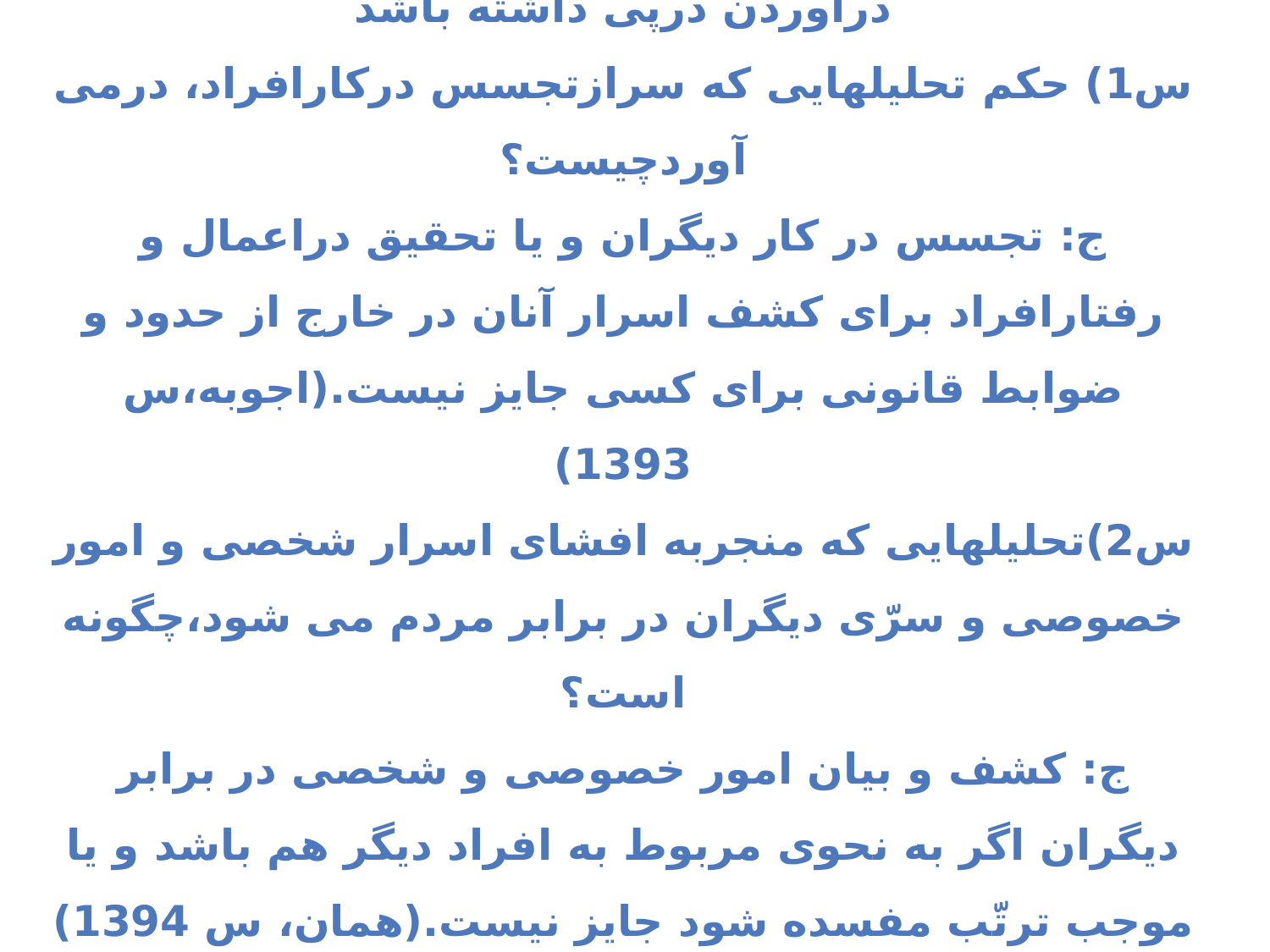

3/4-حکم تحلیلهایی که آثار گناه آلودی مانندسرازتجسس درآوردن درپی داشته باشد
س1) حکم تحلیلهایی که سرازتجسس درکارافراد، درمی آوردچیست؟
ج: تجسس در کار ديگران و يا تحقيق دراعمال و رفتارافراد برای کشف اسرار آنان در خارج از حدود و ضوابط قانونی برای کسی جايز نيست.(اجوبه،س 1393)
س2)تحلیلهایی که منجربه افشای اسرار شخصی و امور خصوصی و سرّی دیگران در برابر مردم می شود،چگونه است؟
ج: کشف و بيان امور خصوصی و شخصی در برابر ديگران اگر به نحوی مربوط به افراد ديگر هم باشد و يا موجب ترتّب مفسده شود جايز نيست.(همان، س 1394)